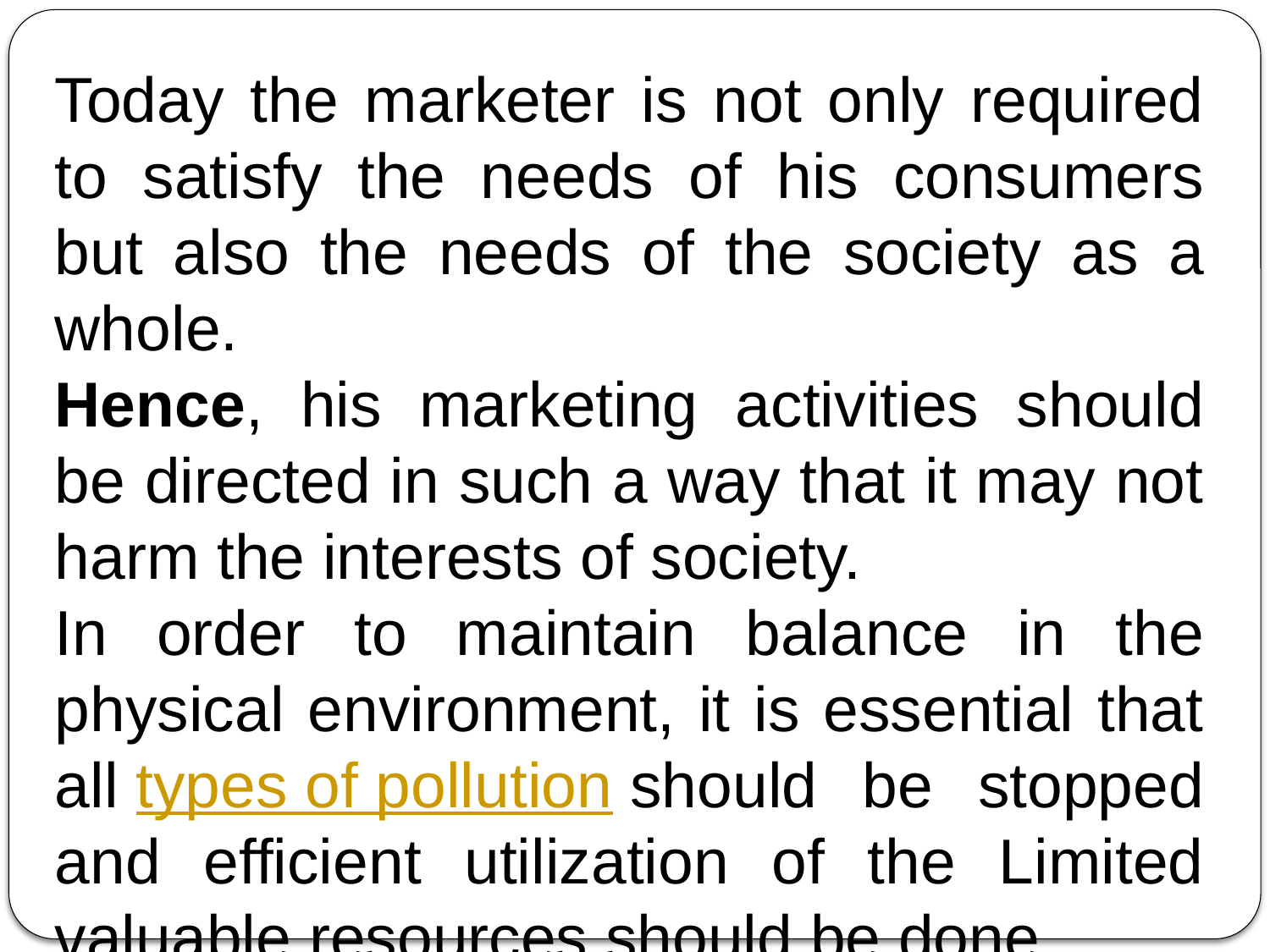

Today the marketer is not only required to satisfy the needs of his consumers but also the needs of the society as a whole.
Hence, his marketing activities should be directed in such a way that it may not harm the interests of society.
In order to maintain balance in the physical environment, it is essential that all types of pollution should be stopped and efficient utilization of the Limited valuable resources should be done.